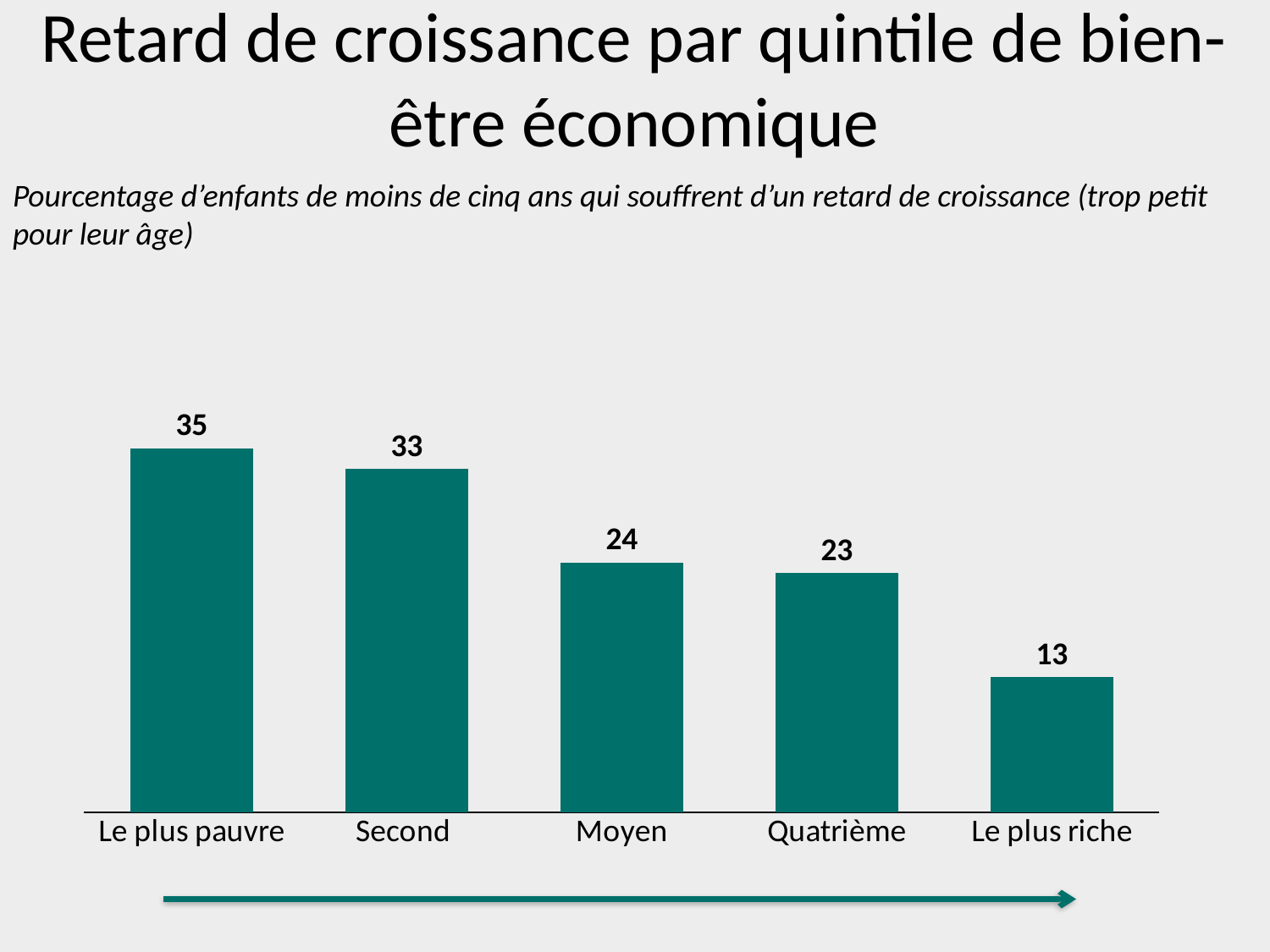

# Retard de croissance par quintile de bien-être économique
Pourcentage d’enfants de moins de cinq ans qui souffrent d’un retard de croissance (trop petit pour leur âge)

### Chart

| Category | Series 1 |
|---|---|
| Le plus pauvre | 35.0 |
| Second  | 33.0 |
| Moyen | 24.0 |
| Quatrième | 23.0 |
| Le plus riche | 13.0 |